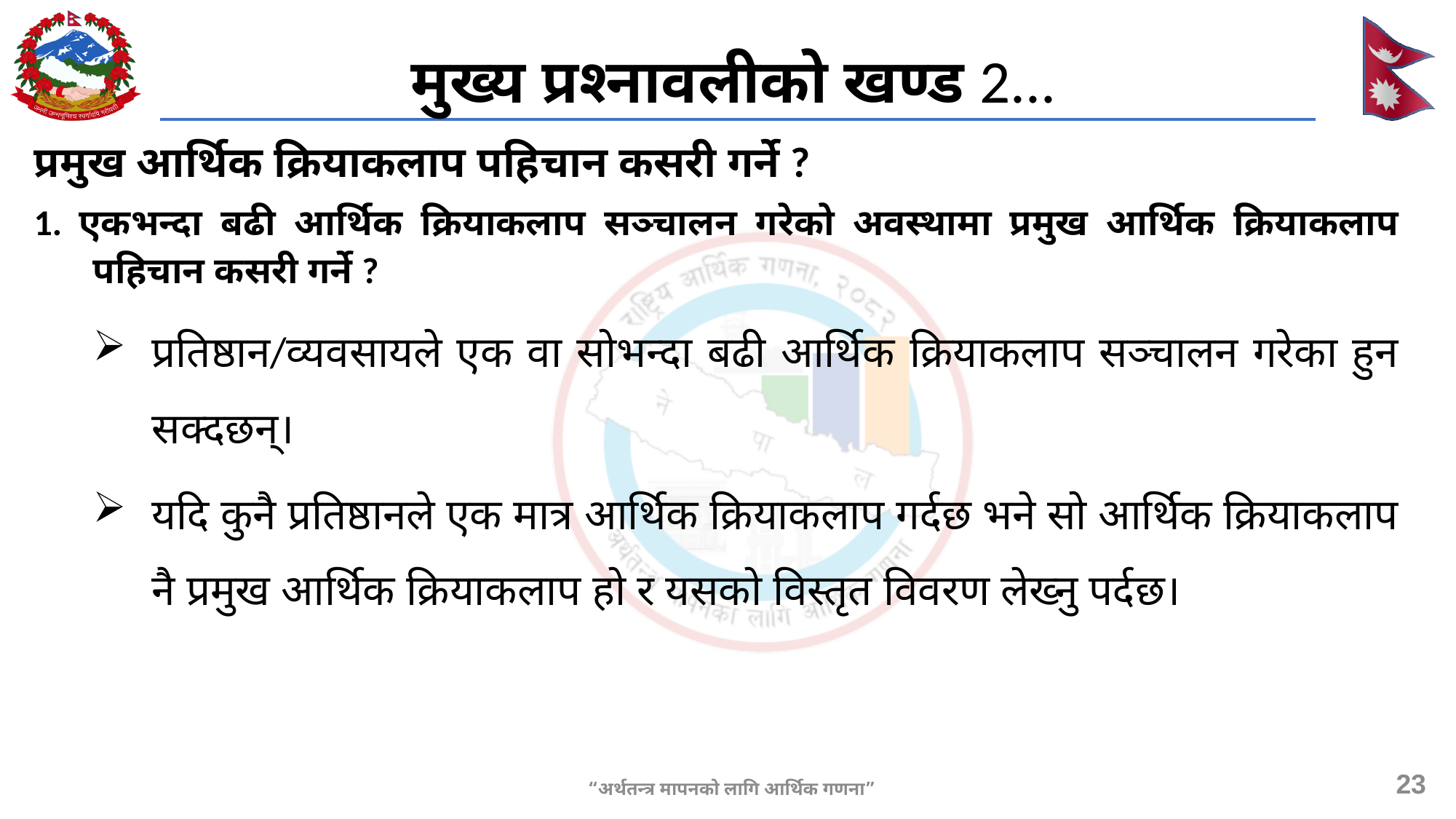

# मुख्य प्रश्नावलीको खण्ड 2...
प्रमुख आर्थिक क्रियाकलाप पहिचान कसरी गर्ने ?
1. एकभन्दा बढी आर्थिक क्रियाकलाप सञ्चालन गरेको अवस्थामा प्रमुख आर्थिक क्रियाकलाप पहिचान कसरी गर्ने ?
प्रतिष्ठान/व्यवसायले एक वा सोभन्दा बढी आर्थिक क्रियाकलाप सञ्चालन गरेका हुन सक्दछन्।
यदि कुनै प्रतिष्ठानले एक मात्र आर्थिक क्रियाकलाप गर्दछ भने सो आर्थिक क्रियाकलाप नै प्रमुख आर्थिक क्रियाकलाप हो र यसको विस्तृत विवरण लेख्नु पर्दछ।

23
“अर्थतन्त्र मापनको लागि आर्थिक गणना”